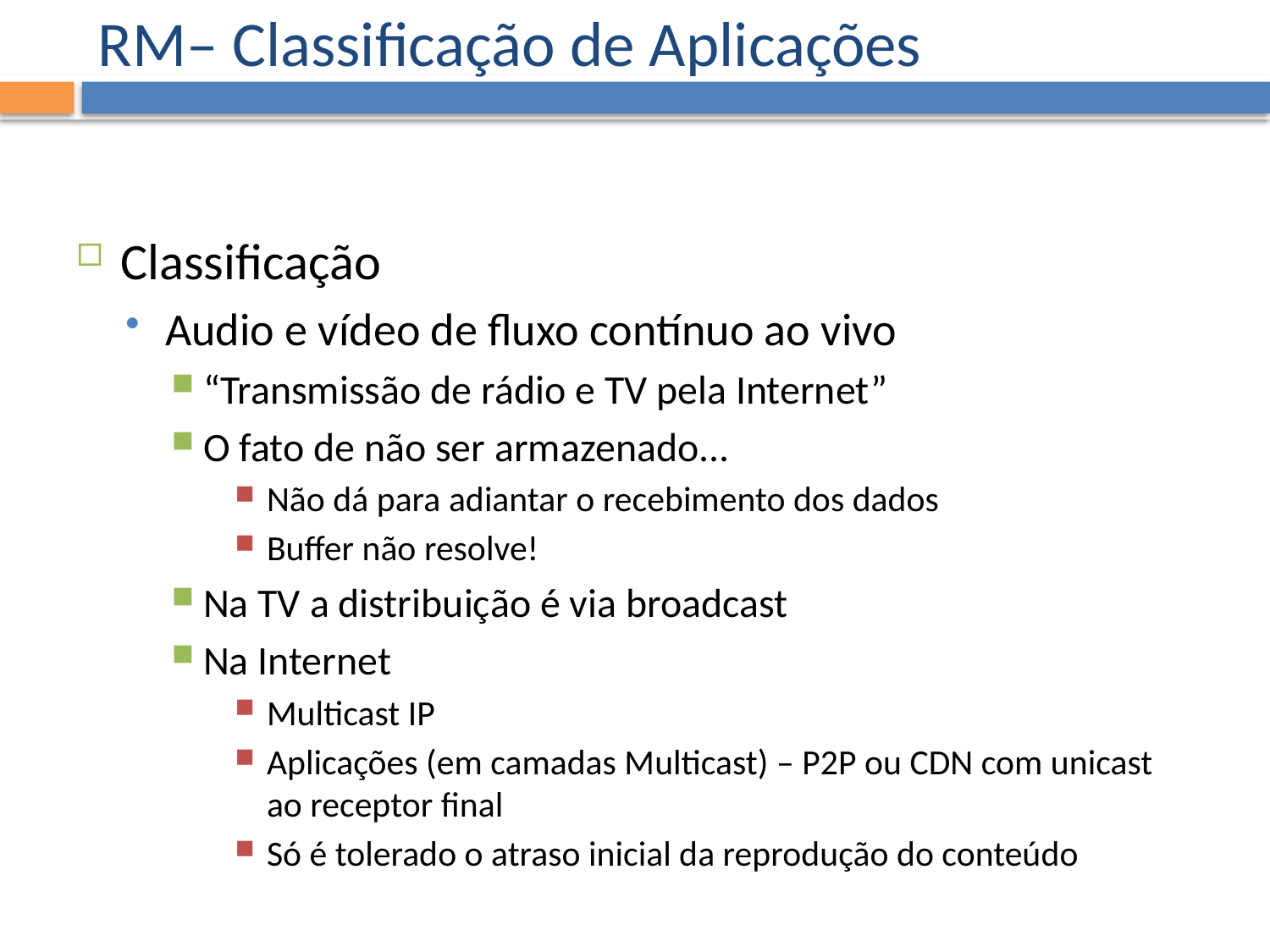

# RM– Classificação de Aplicações
Classificação
Audio e vídeo de fluxo contínuo ao vivo
“Transmissão de rádio e TV pela Internet”
O fato de não ser armazenado...
Não dá para adiantar o recebimento dos dados
Buffer não resolve!
Na TV a distribuição é via broadcast
Na Internet
Multicast IP
Aplicações (em camadas Multicast) – P2P ou CDN com unicast ao receptor final
Só é tolerado o atraso inicial da reprodução do conteúdo